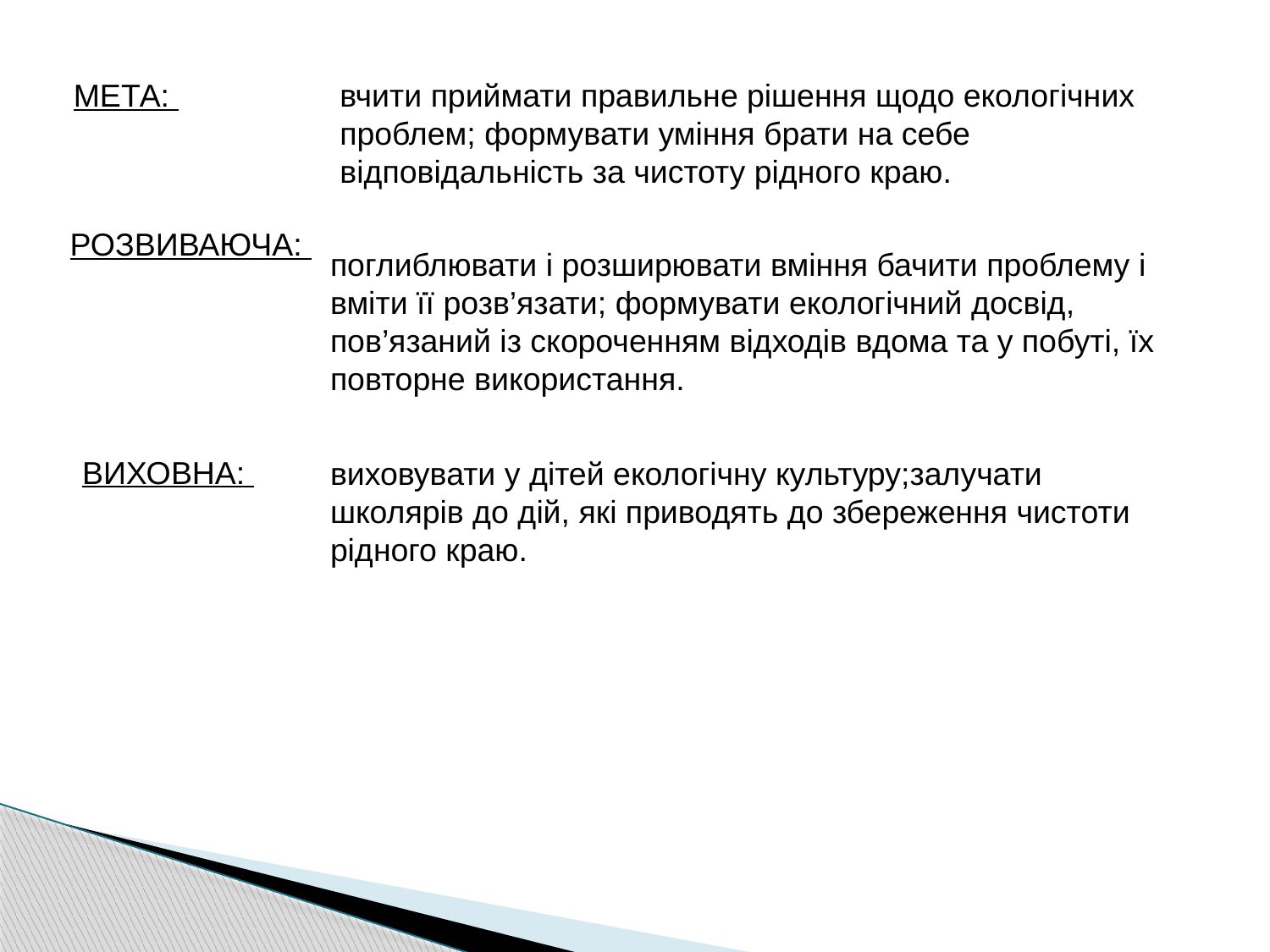

МЕТА:
вчити приймати правильне рішення щодо екологічних проблем; формувати уміння брати на себе відповідальність за чистоту рідного краю.
РОЗВИВАЮЧА:
поглиблювати і розширювати вміння бачити проблему і вміти її розв’язати; формувати екологічний досвід, пов’язаний із скороченням відходів вдома та у побуті, їх повторне використання.
ВИХОВНА:
виховувати у дітей екологічну культуру;залучати школярів до дій, які приводять до збереження чистоти рідного краю.